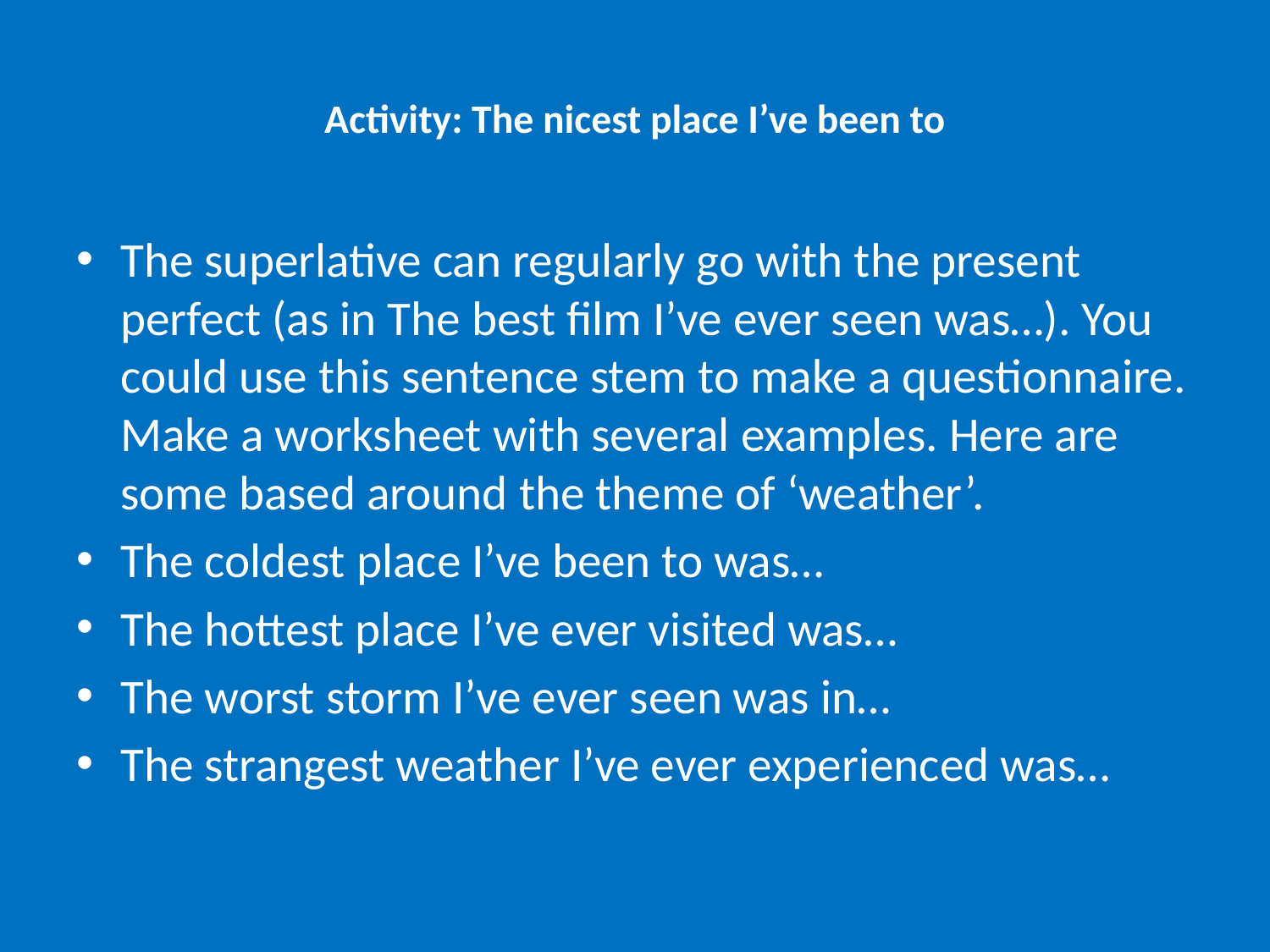

# Activity: The nicest place I’ve been to
The superlative can regularly go with the present perfect (as in The best film I’ve ever seen was…). You could use this sentence stem to make a questionnaire. Make a worksheet with several examples. Here are some based around the theme of ‘weather’.
The coldest place I’ve been to was…
The hottest place I’ve ever visited was…
The worst storm I’ve ever seen was in…
The strangest weather I’ve ever experienced was…